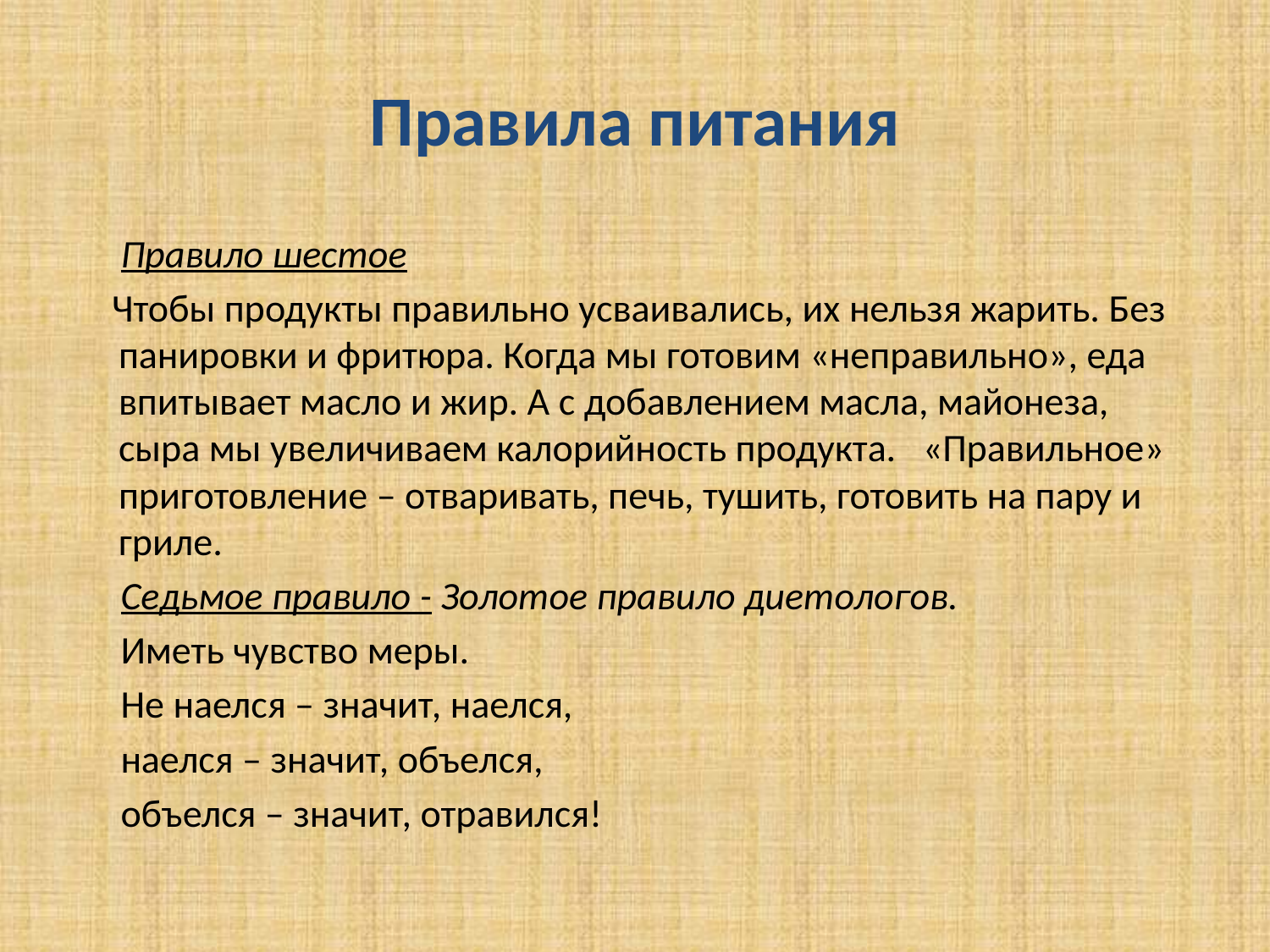

# Правила питания
     Правило шестое
    Чтобы продукты правильно усваивались, их нельзя жарить. Без панировки и фритюра. Когда мы готовим «неправильно», еда впитывает масло и жир. А с добавлением масла, майонеза, сыра мы увеличиваем калорийность продукта.   «Правильное» приготовление – отваривать, печь, тушить, готовить на пару и гриле.
     Седьмое правило - Золотое правило диетологов.
     Иметь чувство меры.
     Не наелся – значит, наелся,
     наелся – значит, объелся,
     объелся – значит, отравился!